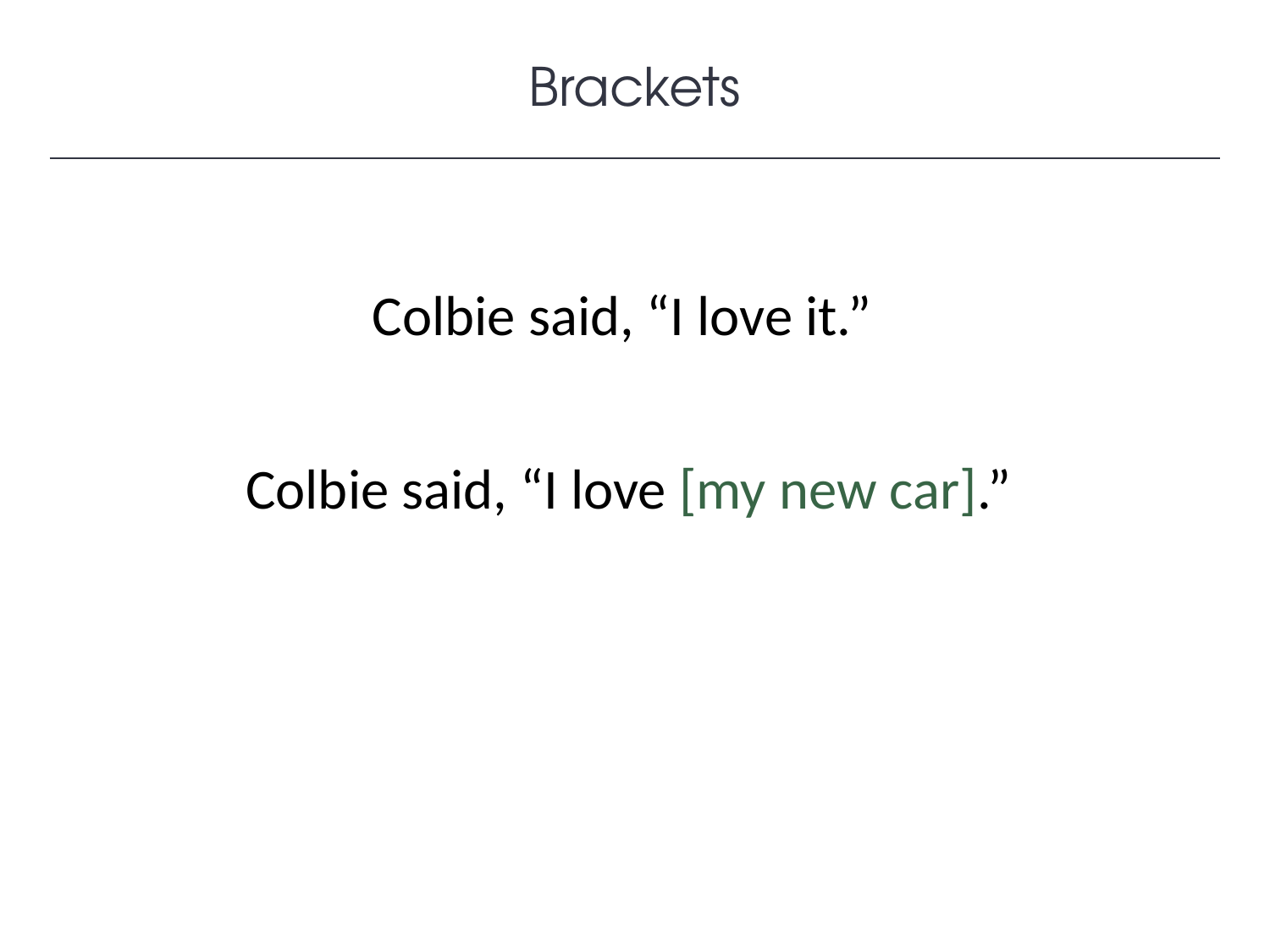

Brackets
HAWKES LEARNING
Colbie said, “I love it.”
Colbie said, “I love [my new car].”